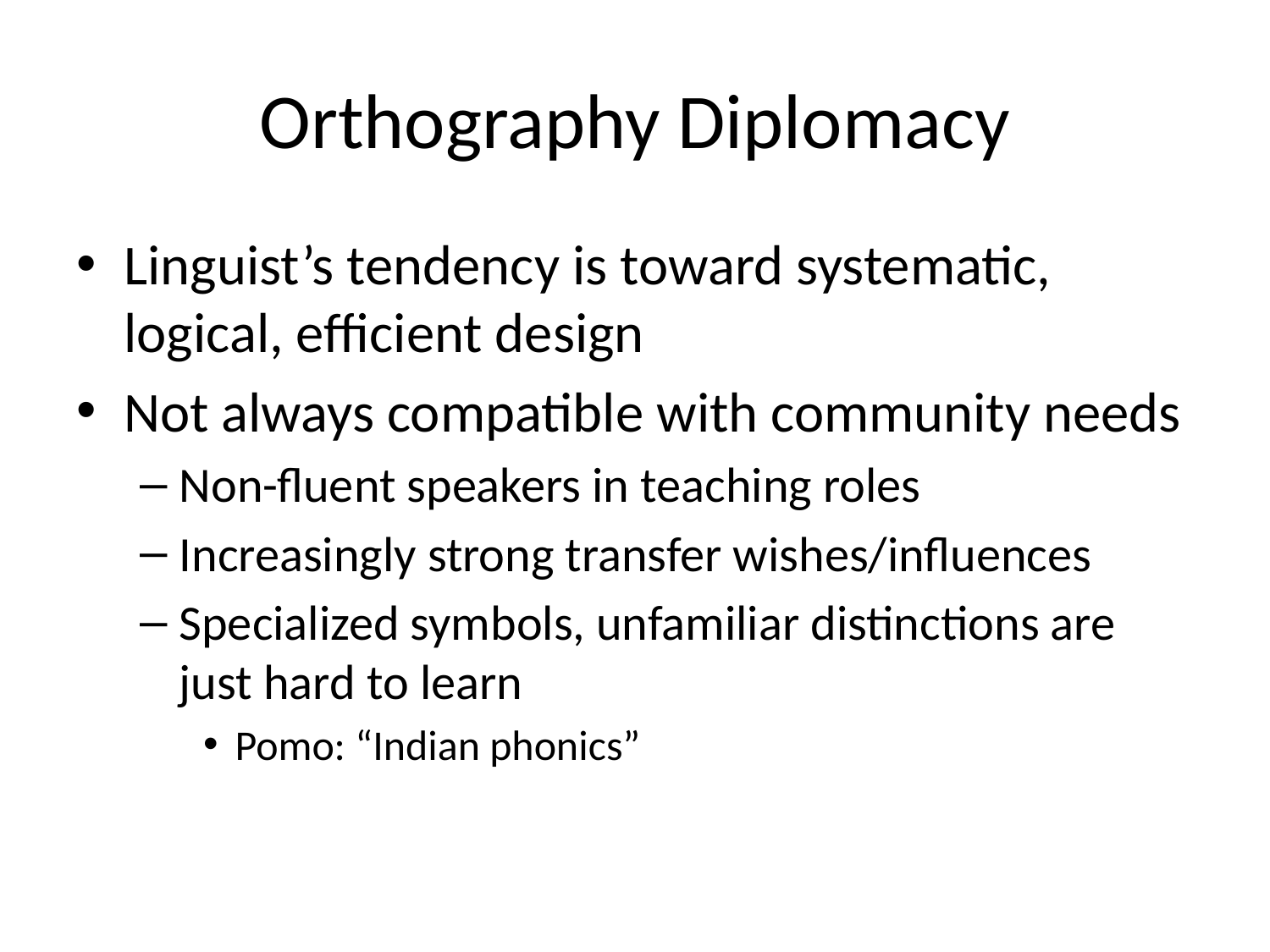

# Orthography Diplomacy
Linguist’s tendency is toward systematic, logical, efficient design
Not always compatible with community needs
Non-fluent speakers in teaching roles
Increasingly strong transfer wishes/influences
Specialized symbols, unfamiliar distinctions are just hard to learn
Pomo: “Indian phonics”